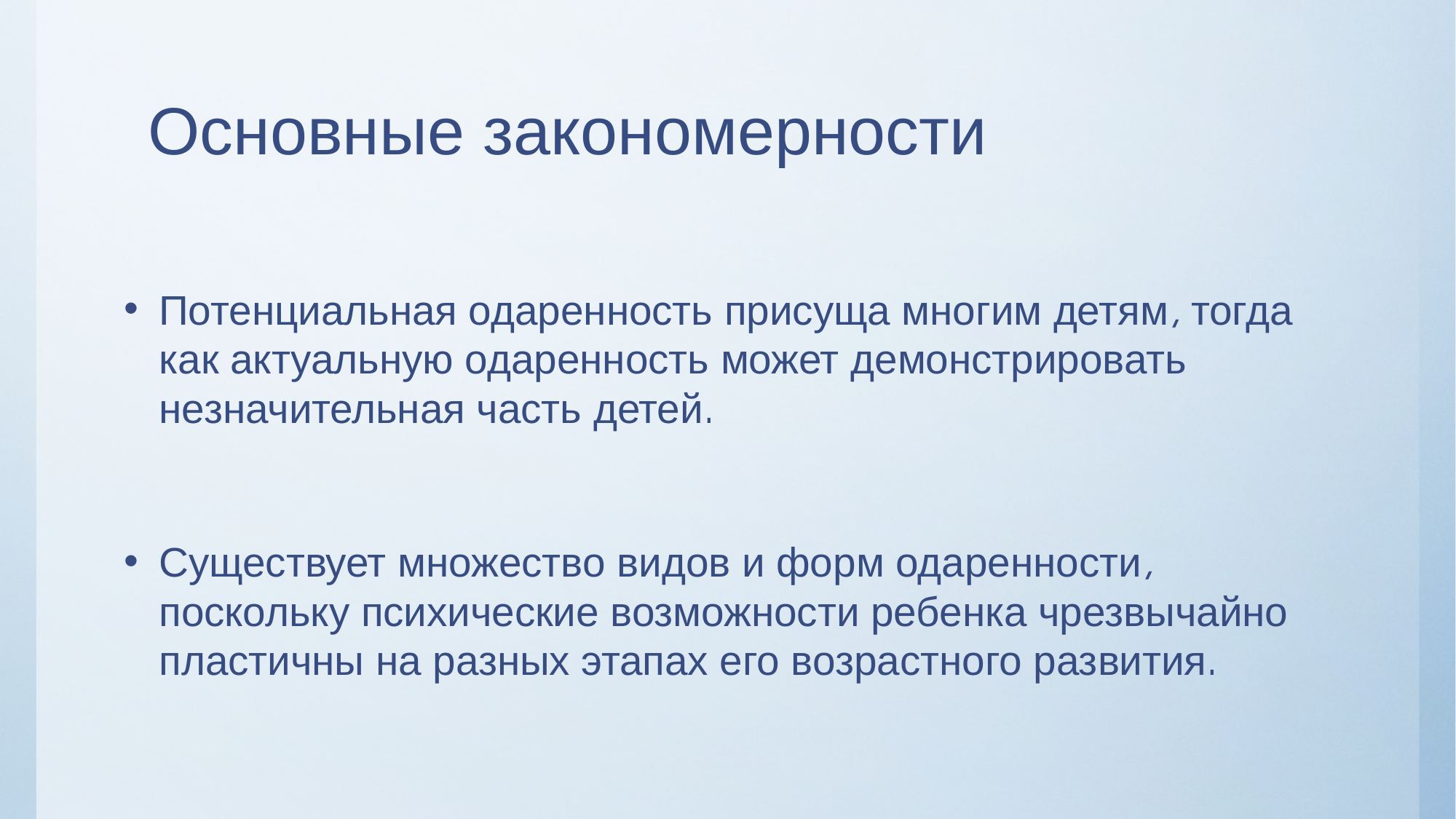

# Основные закономерности
Потенциальная одаренность присуща многим детям, тогда как актуальную одаренность может демонстрировать незначительная часть детей.

Существует множество видов и форм одаренности, поскольку психические возможности ребенка чрезвычайно пластичны на разных этапах его возрастного развития.